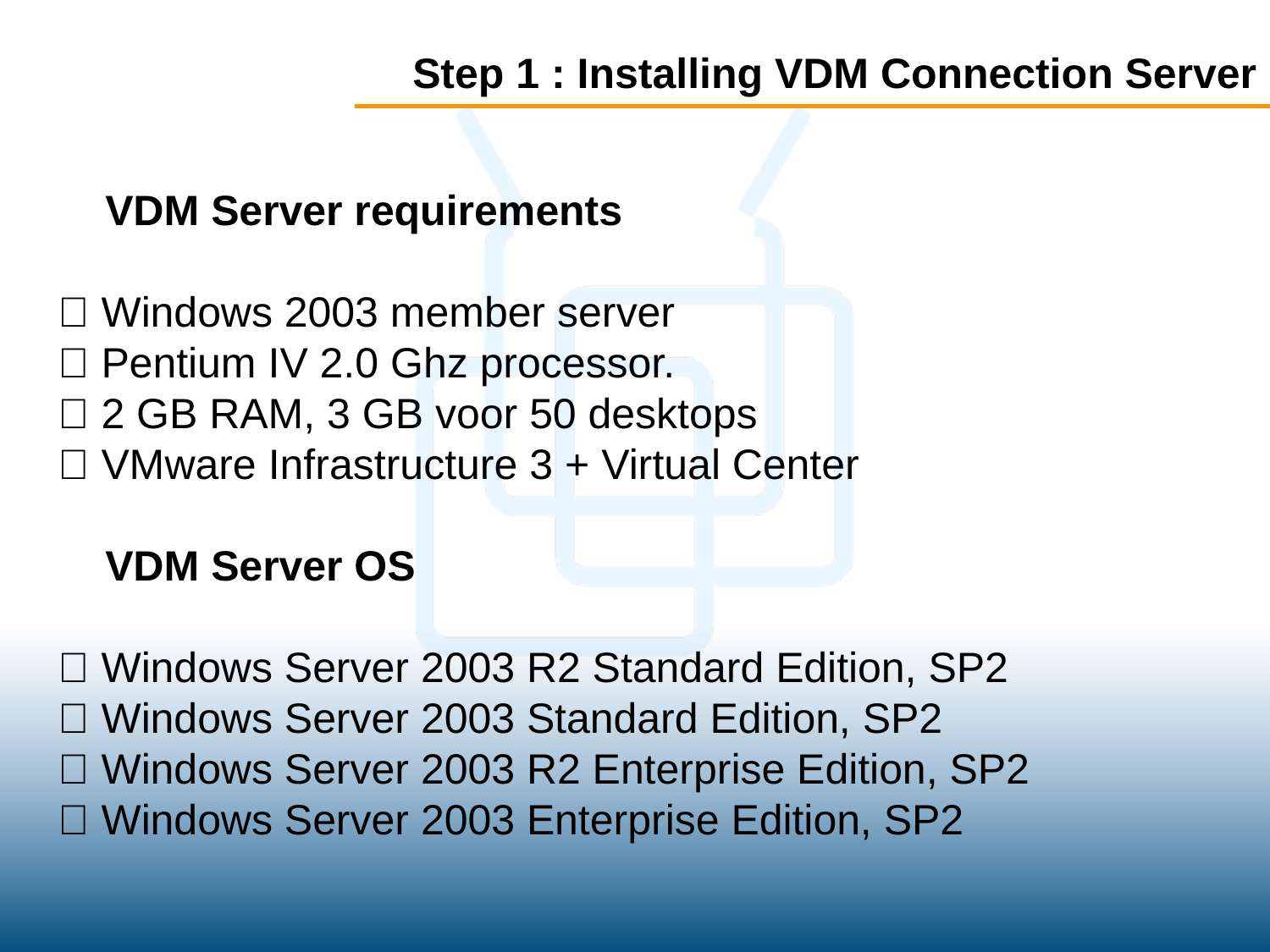

# Step 1 : Installing VDM Connection Server

	VDM Server requirements

􀂄 Windows 2003 member server
􀂄 Pentium IV 2.0 Ghz processor.
􀂄 2 GB RAM, 3 GB voor 50 desktops
􀂄 VMware Infrastructure 3 + Virtual Center
VDM Server OS
􀂄 Windows Server 2003 R2 Standard Edition, SP2
􀂄 Windows Server 2003 Standard Edition, SP2
􀂄 Windows Server 2003 R2 Enterprise Edition, SP2
􀂄 Windows Server 2003 Enterprise Edition, SP2